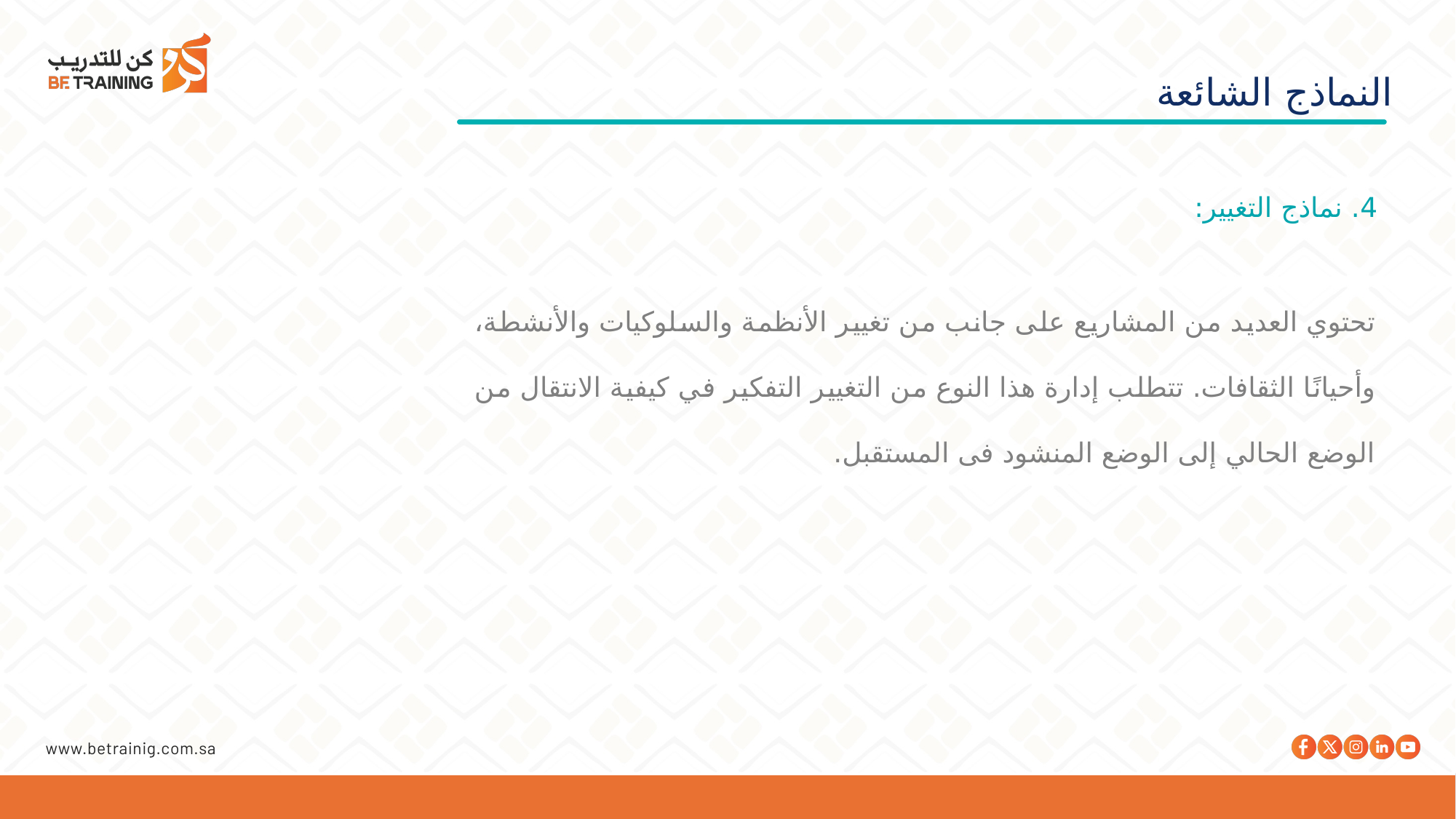

النماذج الشائعة
4. نماذج التغيير:

تحتوي العديد من المشاريع على جانب من تغيير الأنظمة والسلوكيات والأنشطة، وأحيانًا الثقافات. تتطلب إدارة هذا النوع من التغيير التفكير في كيفية الانتقال من الوضع الحالي إلى الوضع المنشود فى المستقبل.